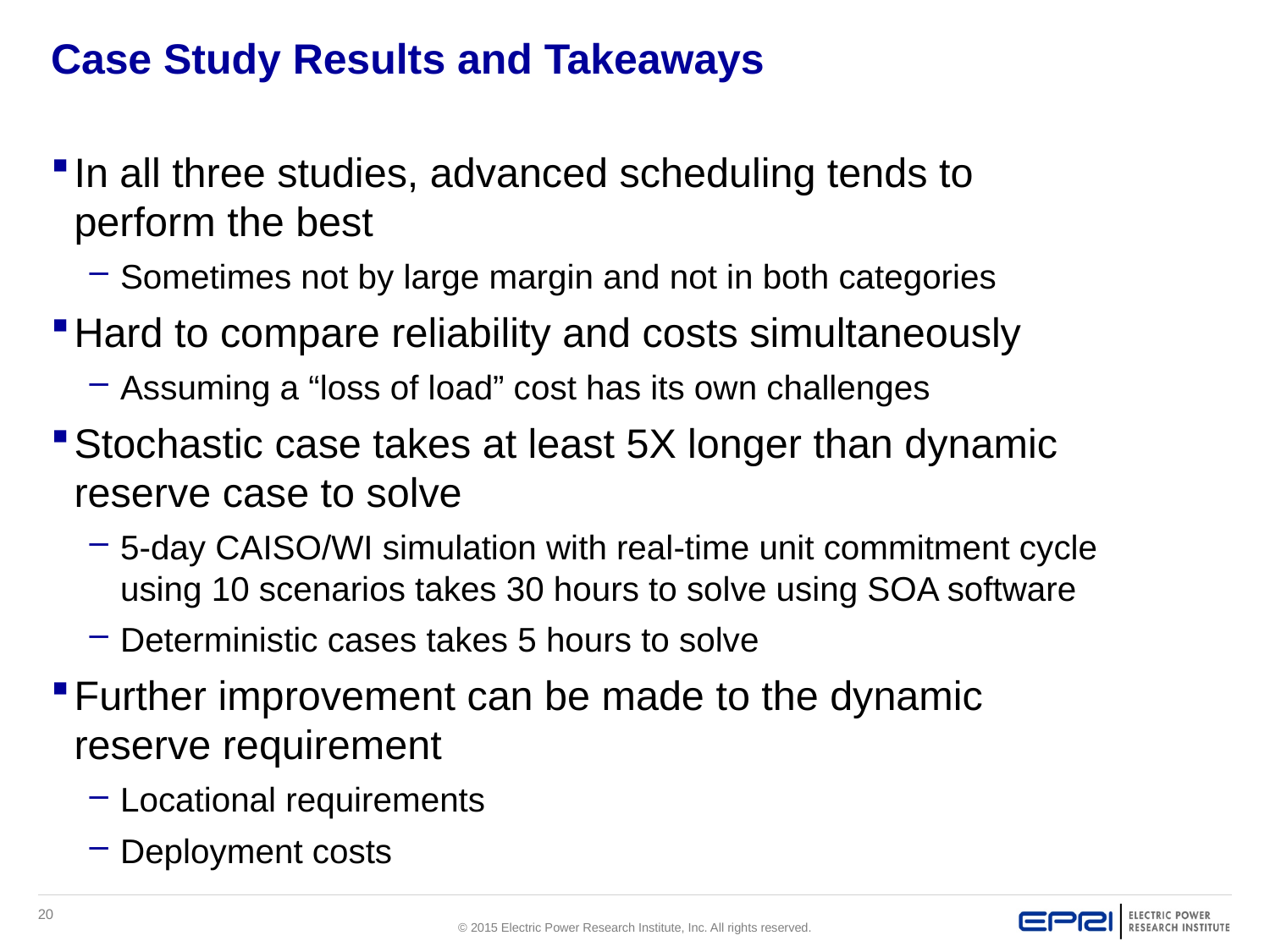

# Case Study Results and Takeaways
In all three studies, advanced scheduling tends to perform the best
Sometimes not by large margin and not in both categories
Hard to compare reliability and costs simultaneously
Assuming a “loss of load” cost has its own challenges
Stochastic case takes at least 5X longer than dynamic reserve case to solve
5-day CAISO/WI simulation with real-time unit commitment cycle using 10 scenarios takes 30 hours to solve using SOA software
Deterministic cases takes 5 hours to solve
Further improvement can be made to the dynamic reserve requirement
Locational requirements
Deployment costs